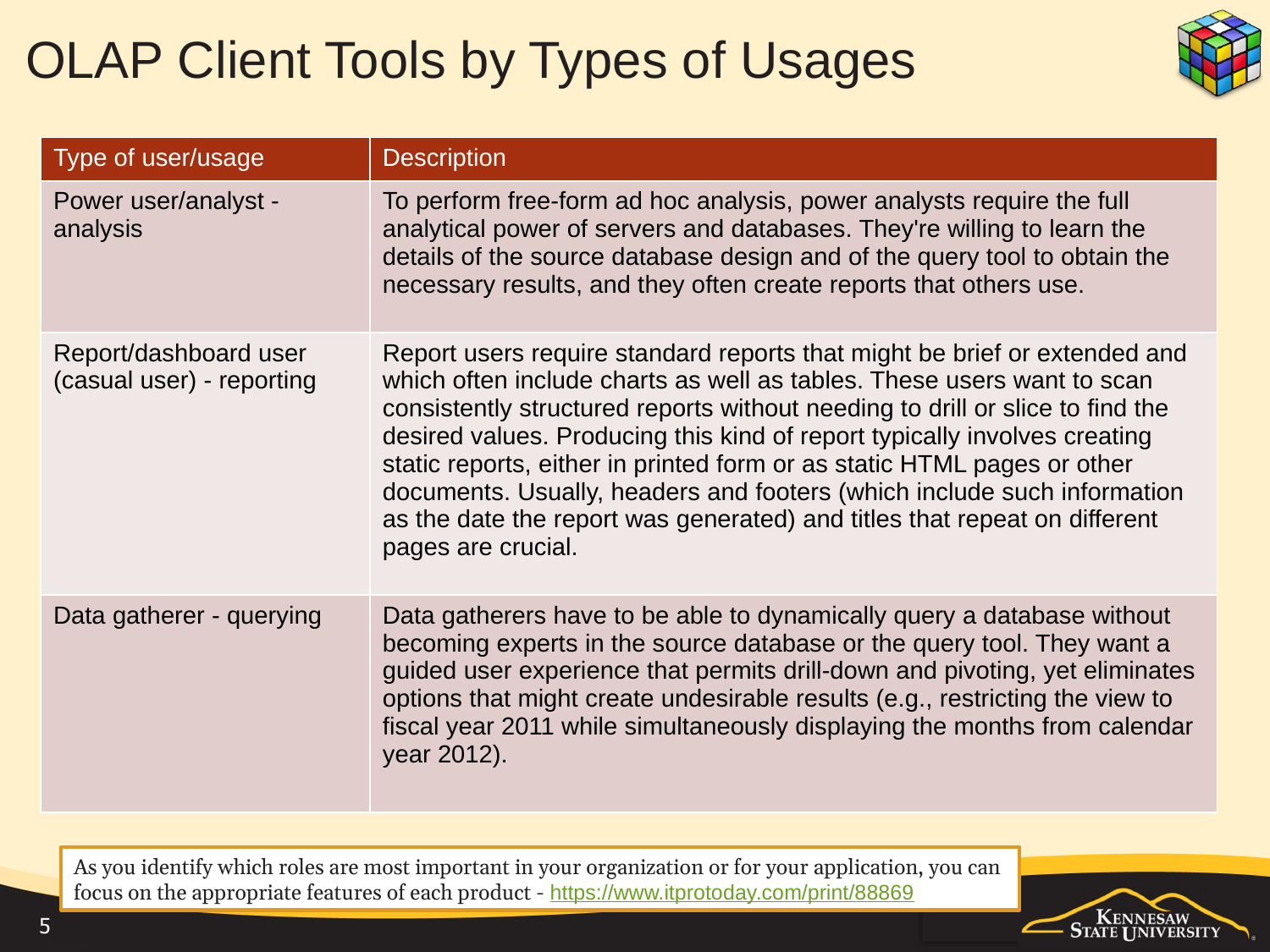

# OLAP Client Tools by Types of Usages
| Type of user/usage | Description |
| --- | --- |
| Power user/analyst - analysis | To perform free-form ad hoc analysis, power analysts require the full analytical power of servers and databases. They're willing to learn the details of the source database design and of the query tool to obtain the necessary results, and they often create reports that others use. |
| Report/dashboard user (casual user) - reporting | Report users require standard reports that might be brief or extended and which often include charts as well as tables. These users want to scan consistently structured reports without needing to drill or slice to find the desired values. Producing this kind of report typically involves creating static reports, either in printed form or as static HTML pages or other documents. Usually, headers and footers (which include such information as the date the report was generated) and titles that repeat on different pages are crucial. |
| Data gatherer - querying | Data gatherers have to be able to dynamically query a database without becoming experts in the source database or the query tool. They want a guided user experience that permits drill-down and pivoting, yet eliminates options that might create undesirable results (e.g., restricting the view to fiscal year 2011 while simultaneously displaying the months from calendar year 2012). |
As you identify which roles are most important in your organization or for your application, you can focus on the appropriate features of each product - https://www.itprotoday.com/print/88869
5